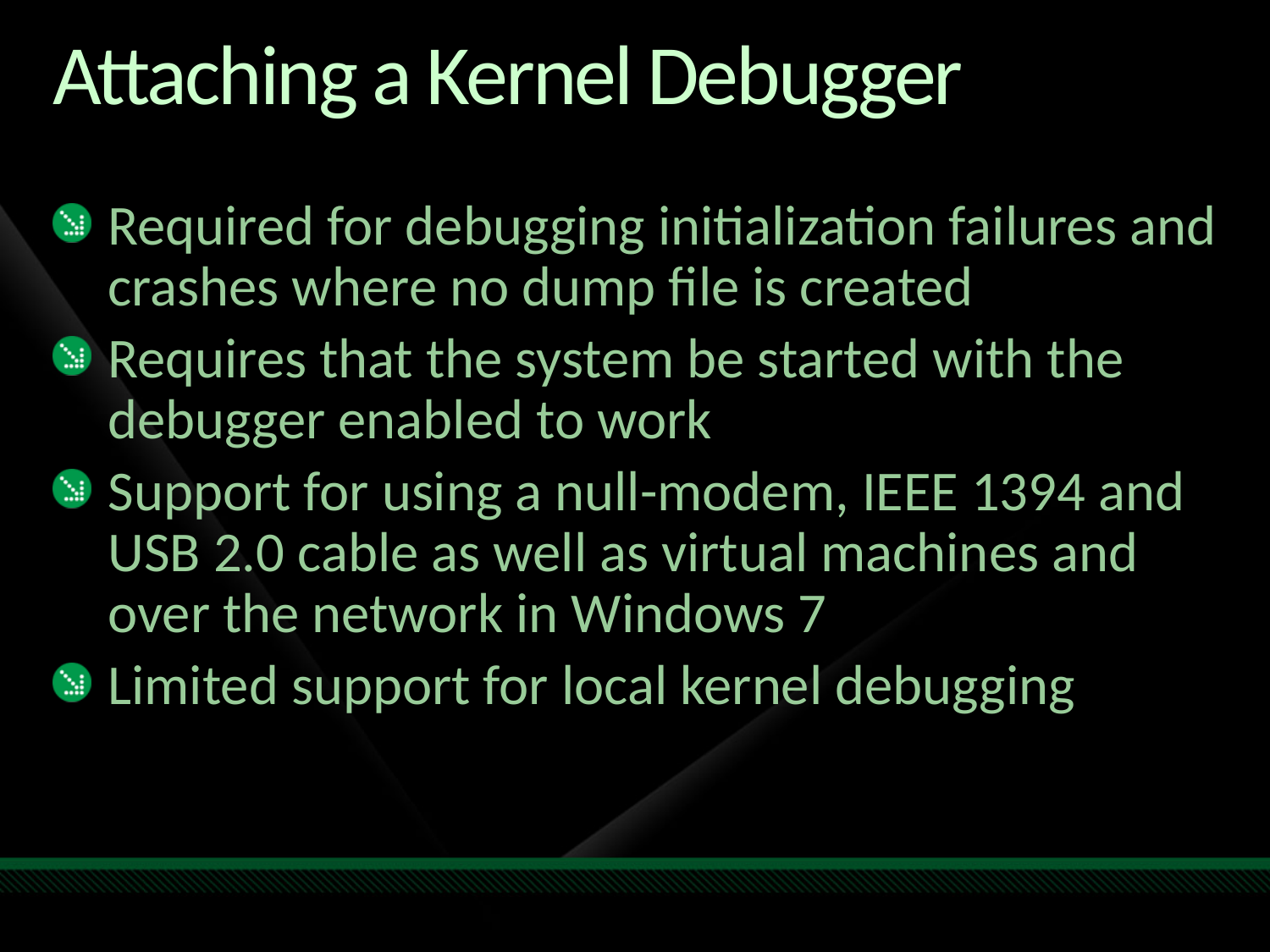

# Attaching a Kernel Debugger
Required for debugging initialization failures and crashes where no dump file is created
Requires that the system be started with the debugger enabled to work
Support for using a null-modem, IEEE 1394 and USB 2.0 cable as well as virtual machines and over the network in Windows 7
Limited support for local kernel debugging